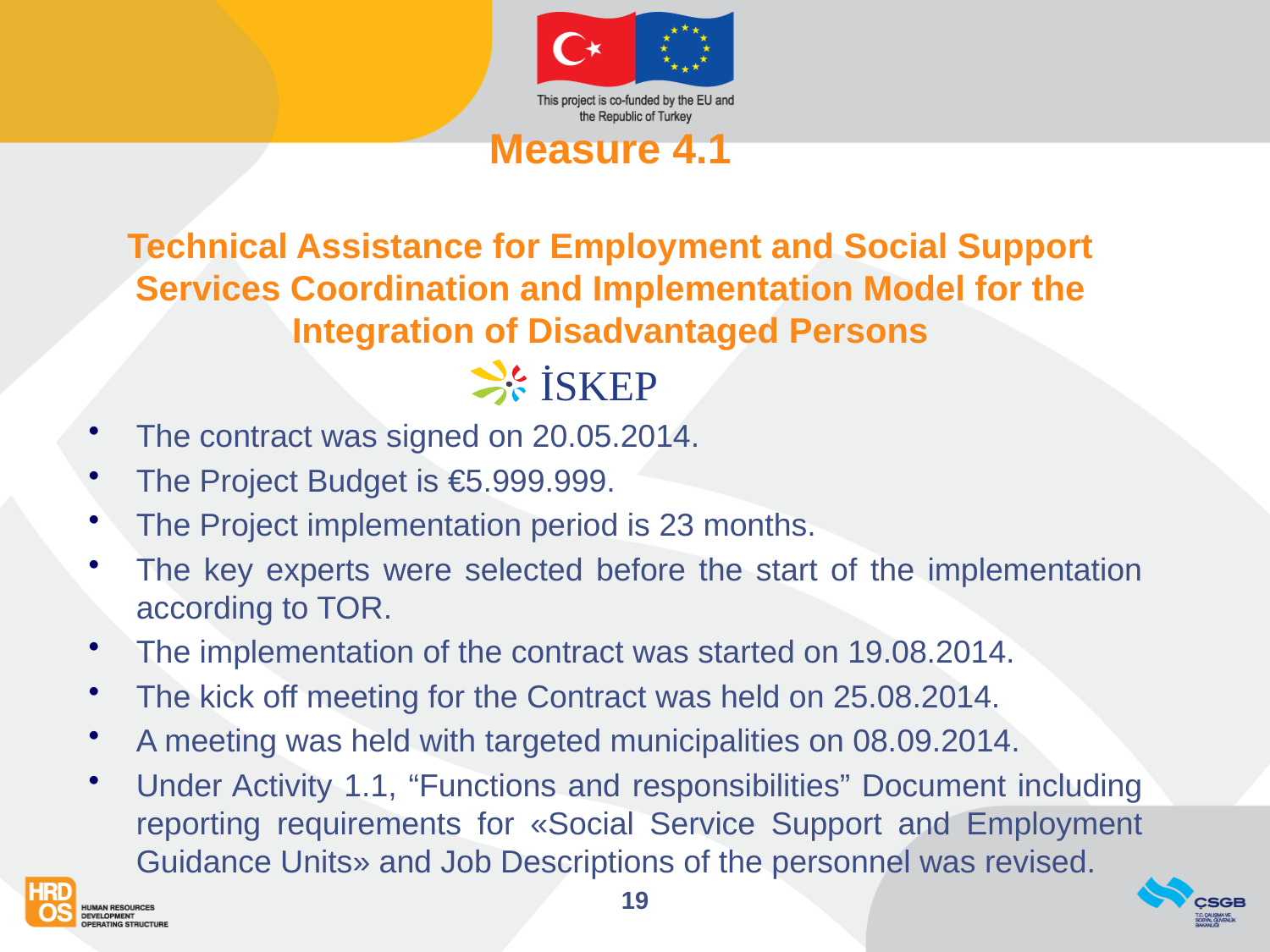

# Measure 4.1 Technical Assistance for Employment and Social Support Services Coordination and Implementation Model for the Integration of Disadvantaged Persons
İSKEP

The contract was signed on 20.05.2014.
The Project Budget is €5.999.999.
The Project implementation period is 23 months.
The key experts were selected before the start of the implementation according to TOR.
The implementation of the contract was started on 19.08.2014.
The kick off meeting for the Contract was held on 25.08.2014.
A meeting was held with targeted municipalities on 08.09.2014.
Under Activity 1.1, “Functions and responsibilities” Document including reporting requirements for «Social Service Support and Employment Guidance Units» and Job Descriptions of the personnel was revised.

19